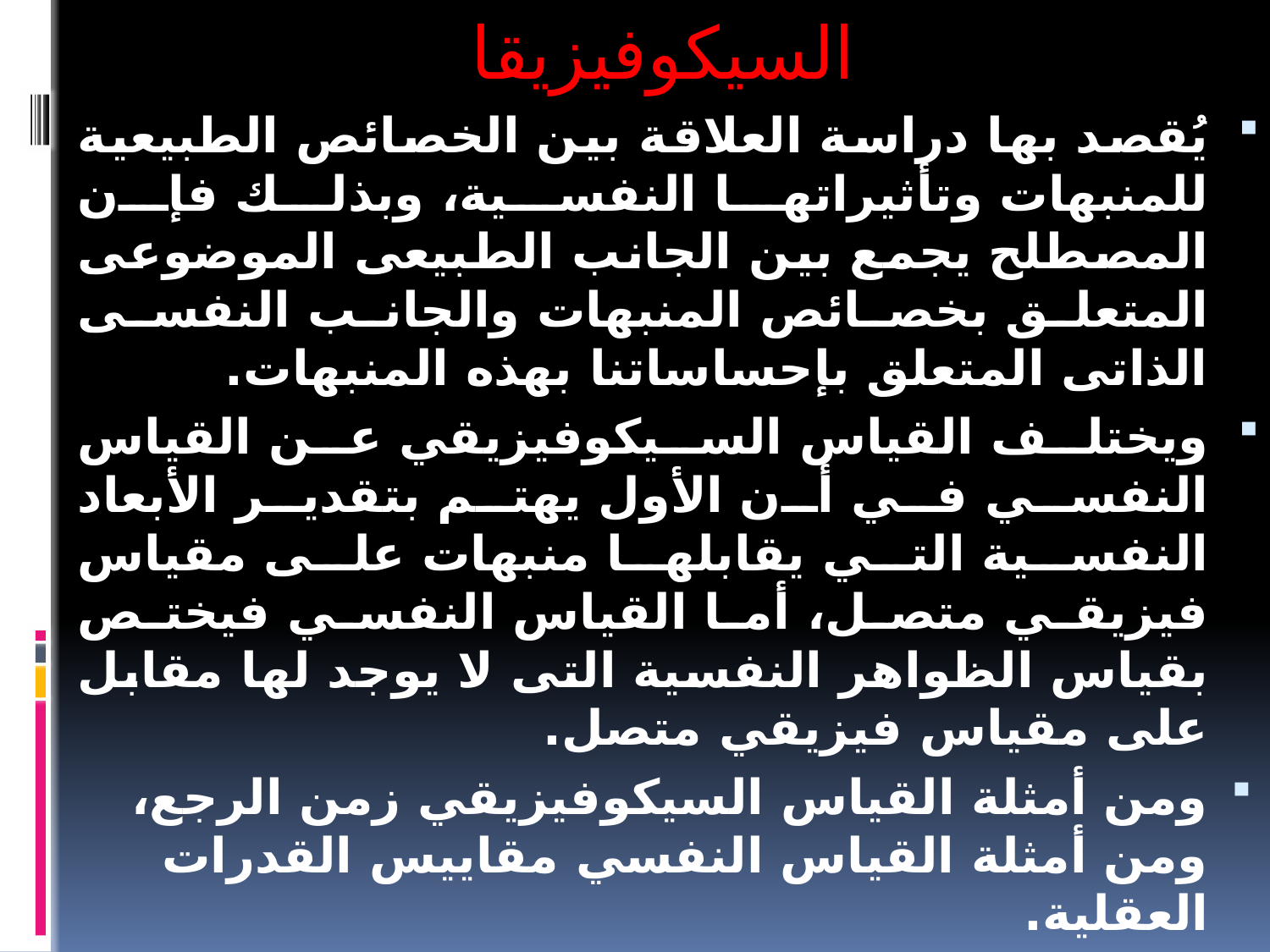

السيكوفيزيقا
يُقصد بها دراسة العلاقة بين الخصائص الطبيعية للمنبهات وتأثيراتها النفسية، وبذلك فإن المصطلح يجمع بين الجانب الطبيعى الموضوعى المتعلق بخصائص المنبهات والجانب النفسى الذاتى المتعلق بإحساساتنا بهذه المنبهات.
ويختلف القياس السيكوفيزيقي عن القياس النفسي في أن الأول يهتم بتقدير الأبعاد النفسية التي يقابلها منبهات على مقياس فيزيقي متصل، أما القياس النفسي فيختص بقياس الظواهر النفسية التى لا يوجد لها مقابل على مقياس فيزيقي متصل.
ومن أمثلة القياس السيكوفيزيقي زمن الرجع، ومن أمثلة القياس النفسي مقاييس القدرات العقلية.